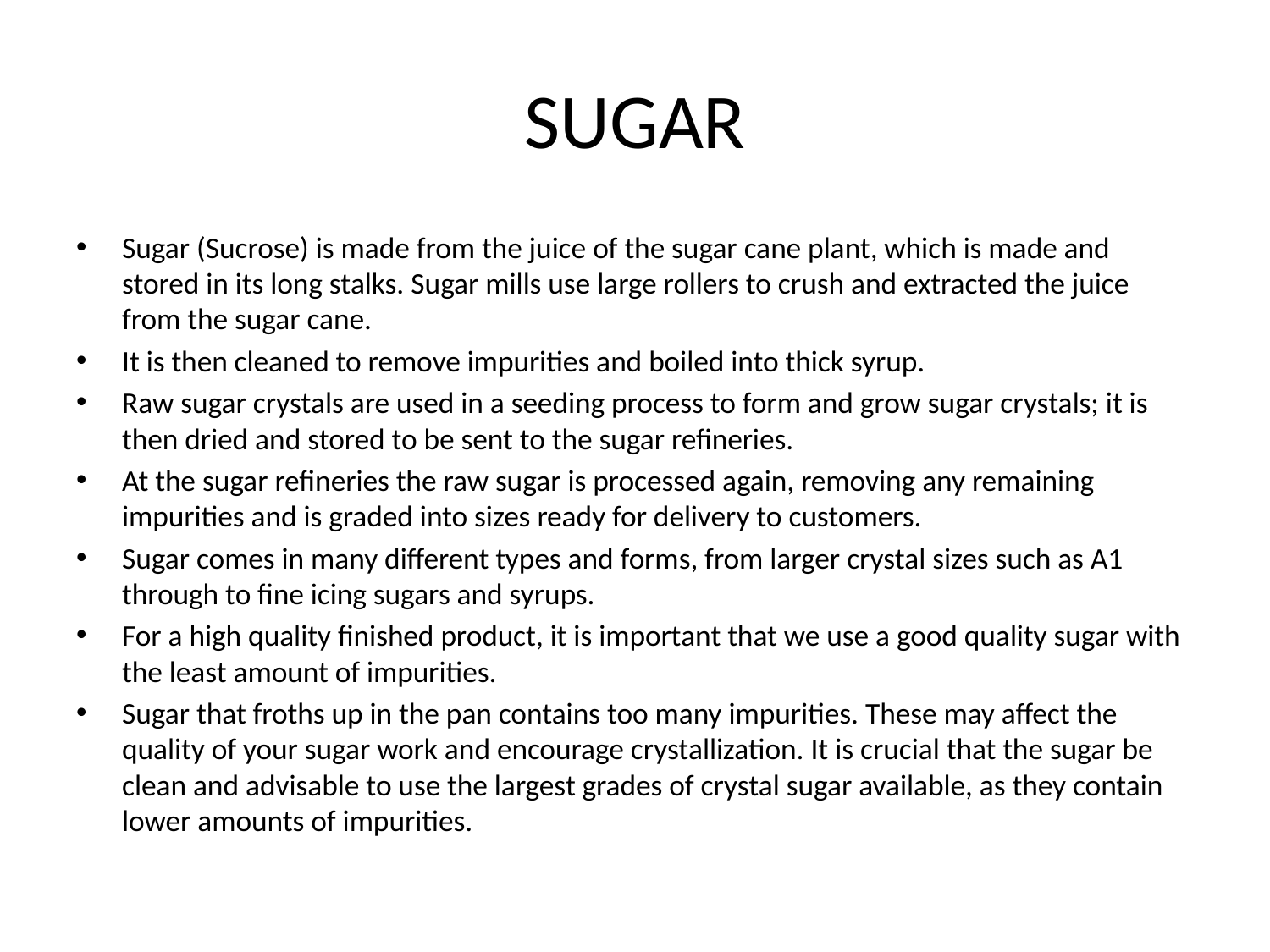

# SUGAR
Sugar (Sucrose) is made from the juice of the sugar cane plant, which is made and stored in its long stalks. Sugar mills use large rollers to crush and extracted the juice from the sugar cane.
It is then cleaned to remove impurities and boiled into thick syrup.
Raw sugar crystals are used in a seeding process to form and grow sugar crystals; it is then dried and stored to be sent to the sugar refineries.
At the sugar refineries the raw sugar is processed again, removing any remaining impurities and is graded into sizes ready for delivery to customers.
Sugar comes in many different types and forms, from larger crystal sizes such as A1 through to fine icing sugars and syrups.
For a high quality finished product, it is important that we use a good quality sugar with the least amount of impurities.
Sugar that froths up in the pan contains too many impurities. These may affect the quality of your sugar work and encourage crystallization. It is crucial that the sugar be clean and advisable to use the largest grades of crystal sugar available, as they contain lower amounts of impurities.